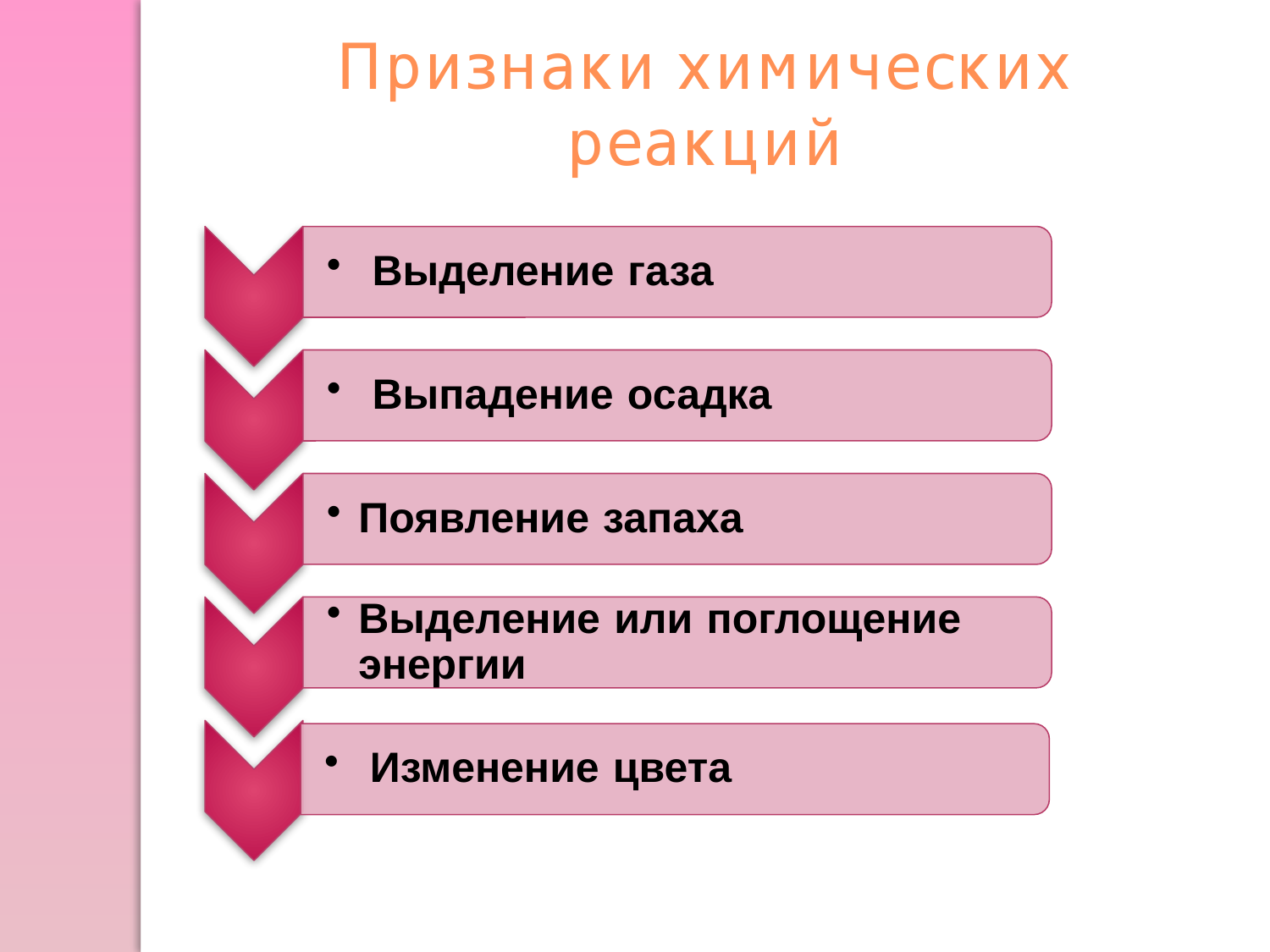

Признаки химических
реакций

 Выделение газа

 Выпадение осадка

Появление запаха

Выделение или поглощение энергии

 Изменение цвета